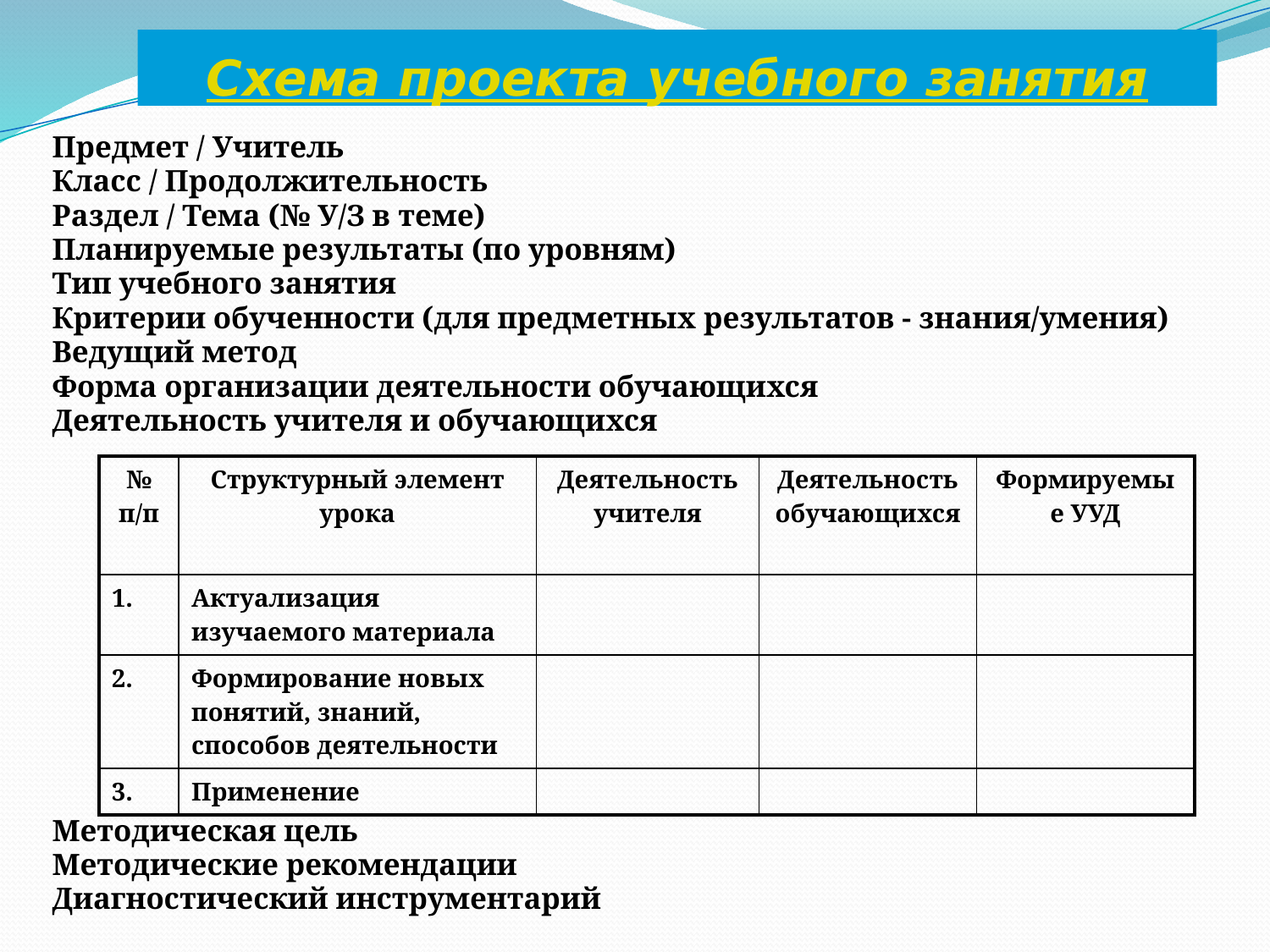

# Схема проекта учебного занятия
Предмет / Учитель
Класс / Продолжительность
Раздел / Тема (№ У/З в теме)
Планируемые результаты (по уровням)
Тип учебного занятия
Критерии обученности (для предметных результатов - знания/умения)
Ведущий метод
Форма организации деятельности обучающихся
Деятельность учителя и обучающихся

Методическая цель
Методические рекомендации
Диагностический инструментарий

| № п/п | Структурный элемент урока | Деятельность учителя | Деятельность обучающихся | Формируемые УУД |
| --- | --- | --- | --- | --- |
| 1. | Актуализация изучаемого материала |  |  |  |
| 2. | Формирование новых понятий, знаний, способов деятельности |  |  |  |
| 3. | Применение |  |  |  |